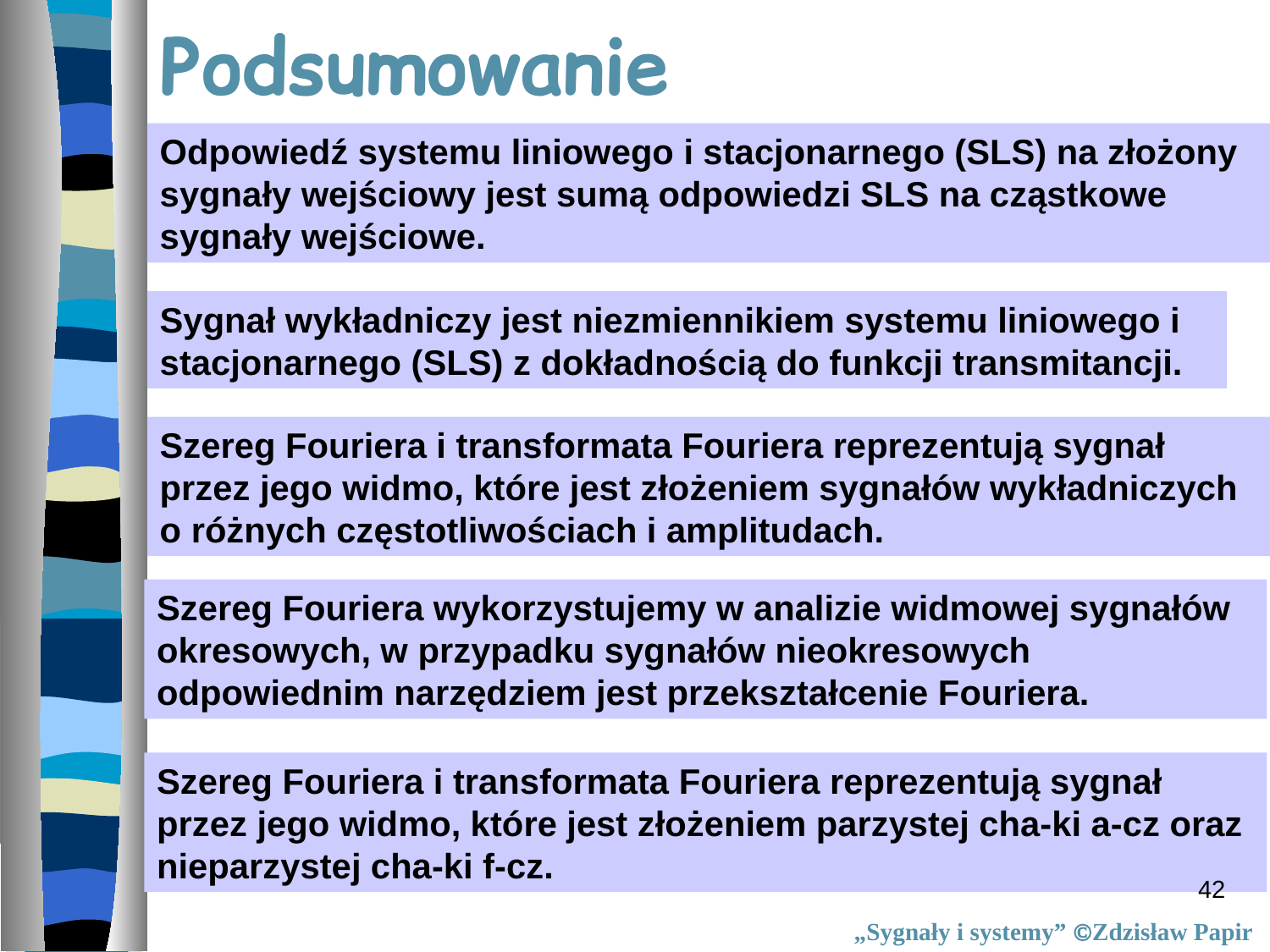

Podsumowanie
Odpowiedź systemu liniowego i stacjonarnego (SLS) na złożony sygnały wejściowy jest sumą odpowiedzi SLS na cząstkowe sygnały wejściowe.
Sygnał wykładniczy jest niezmiennikiem systemu liniowego i stacjonarnego (SLS) z dokładnością do funkcji transmitancji.
Szereg Fouriera i transformata Fouriera reprezentują sygnał przez jego widmo, które jest złożeniem sygnałów wykładniczych o różnych częstotliwościach i amplitudach.
Szereg Fouriera wykorzystujemy w analizie widmowej sygnałów okresowych, w przypadku sygnałów nieokresowych odpowiednim narzędziem jest przekształcenie Fouriera.
Szereg Fouriera i transformata Fouriera reprezentują sygnał przez jego widmo, które jest złożeniem parzystej cha-ki a-cz oraz
nieparzystej cha-ki f-cz.
42
„Sygnały i systemy” ©Zdzisław Papir